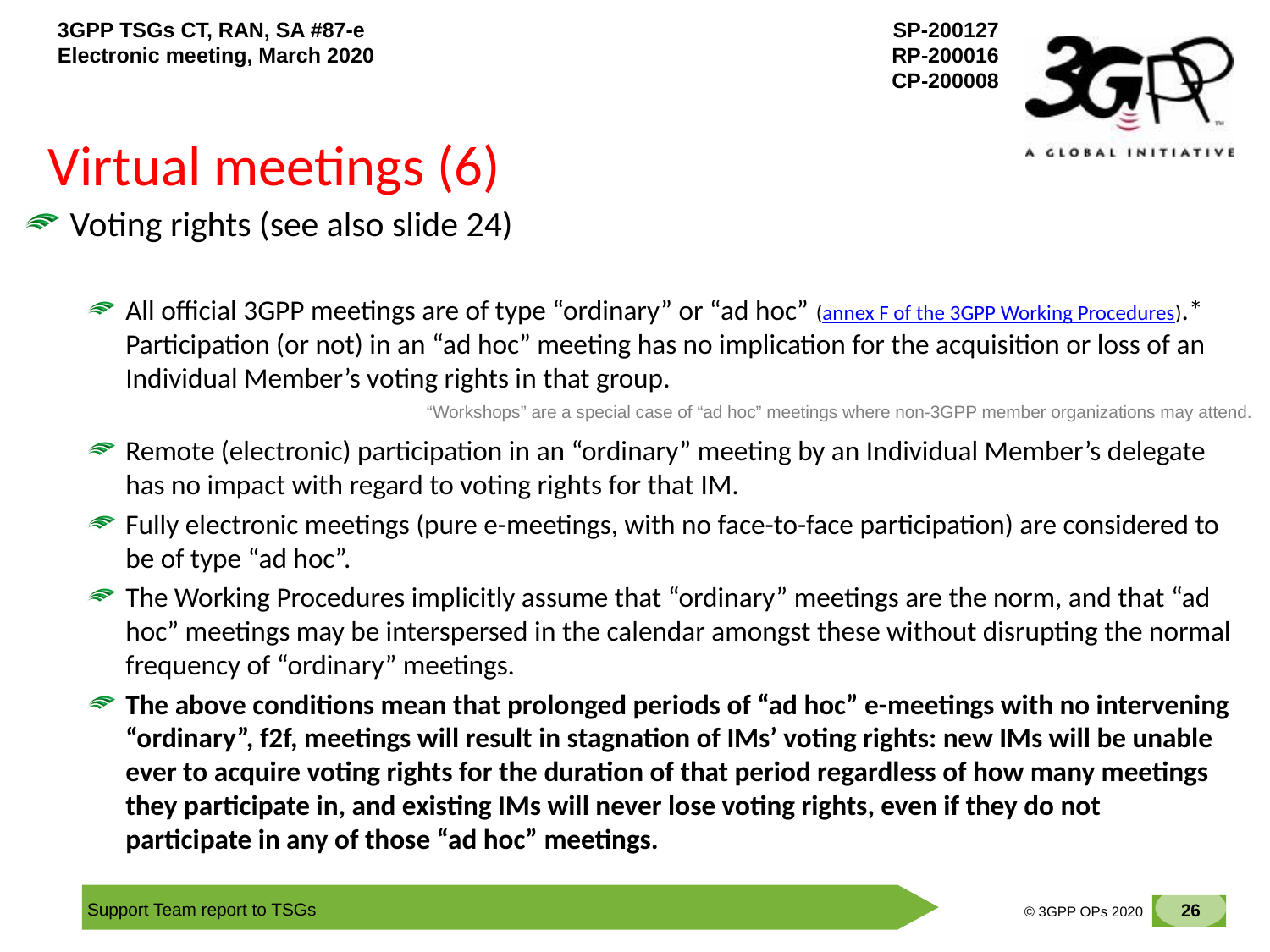

# Virtual meetings (6)
Voting rights (see also slide 24)
All official 3GPP meetings are of type “ordinary” or “ad hoc” (annex F of the 3GPP Working Procedures).* Participation (or not) in an “ad hoc” meeting has no implication for the acquisition or loss of an Individual Member’s voting rights in that group.
Remote (electronic) participation in an “ordinary” meeting by an Individual Member’s delegate has no impact with regard to voting rights for that IM.
Fully electronic meetings (pure e-meetings, with no face-to-face participation) are considered to be of type “ad hoc”.
The Working Procedures implicitly assume that “ordinary” meetings are the norm, and that “ad hoc” meetings may be interspersed in the calendar amongst these without disrupting the normal frequency of “ordinary” meetings.
The above conditions mean that prolonged periods of “ad hoc” e-meetings with no intervening “ordinary”, f2f, meetings will result in stagnation of IMs’ voting rights: new IMs will be unable ever to acquire voting rights for the duration of that period regardless of how many meetings they participate in, and existing IMs will never lose voting rights, even if they do not participate in any of those “ad hoc” meetings.

“Workshops” are a special case of “ad hoc” meetings where non-3GPP member organizations may attend.
26